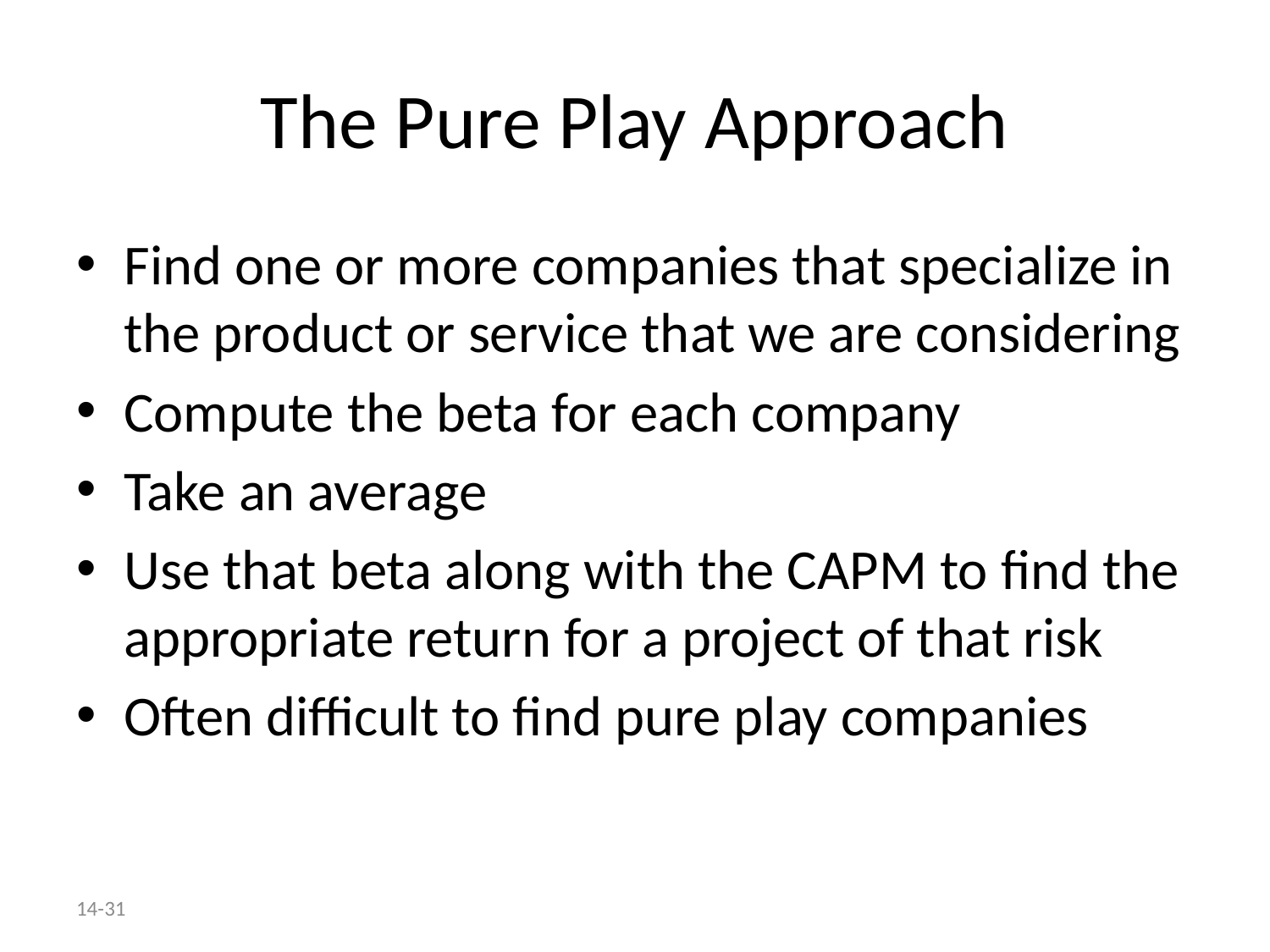

# The Pure Play Approach
Find one or more companies that specialize in the product or service that we are considering
Compute the beta for each company
Take an average
Use that beta along with the CAPM to find the appropriate return for a project of that risk
Often difficult to find pure play companies
14-31